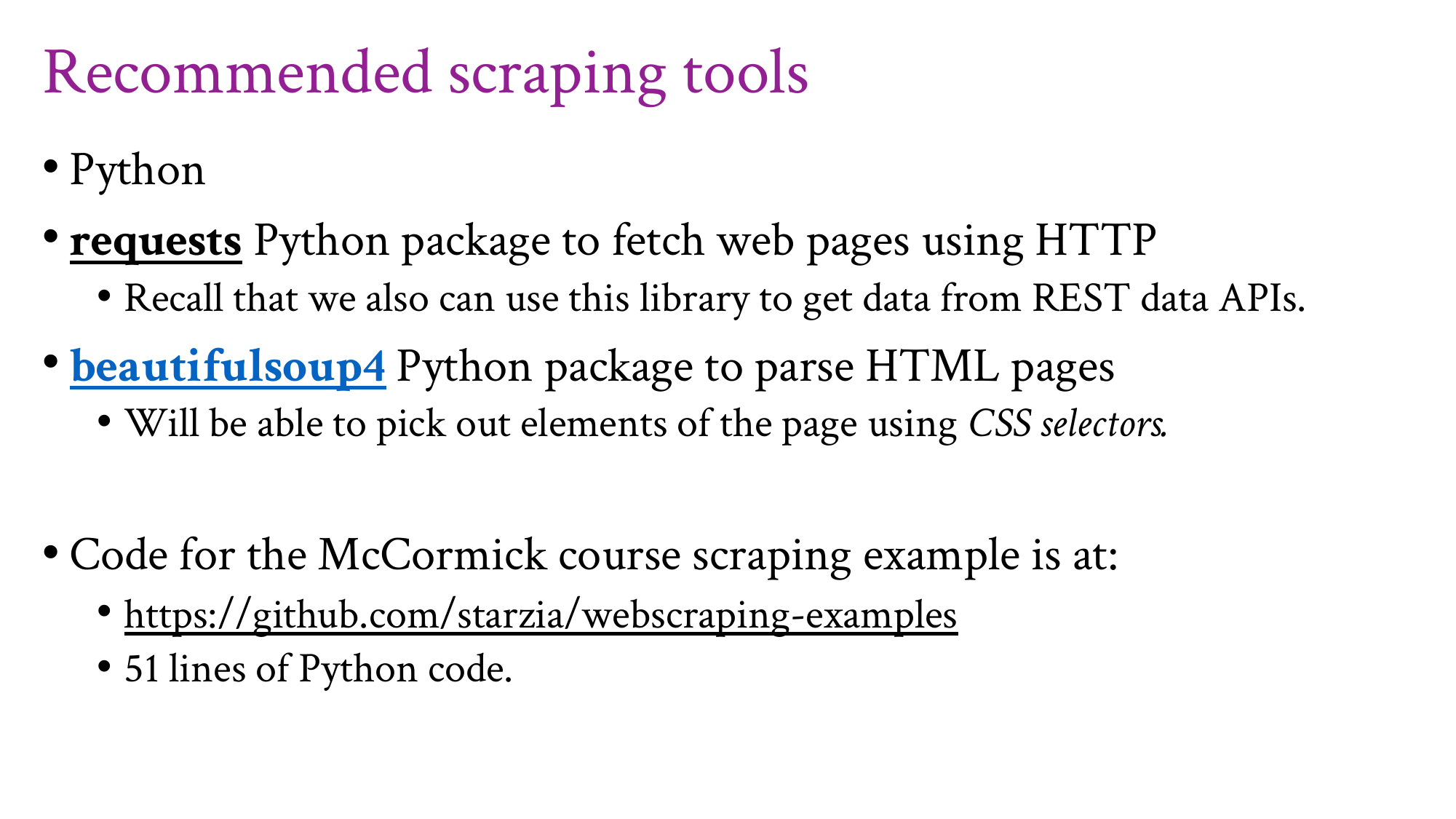

# Recommended scraping tools
Python
requests Python package to fetch web pages using HTTP
Recall that we also can use this library to get data from REST data APIs.
beautifulsoup4 Python package to parse HTML pages
Will be able to pick out elements of the page using CSS selectors.

Code for the McCormick course scraping example is at:
https://github.com/starzia/webscraping-examples
51 lines of Python code.